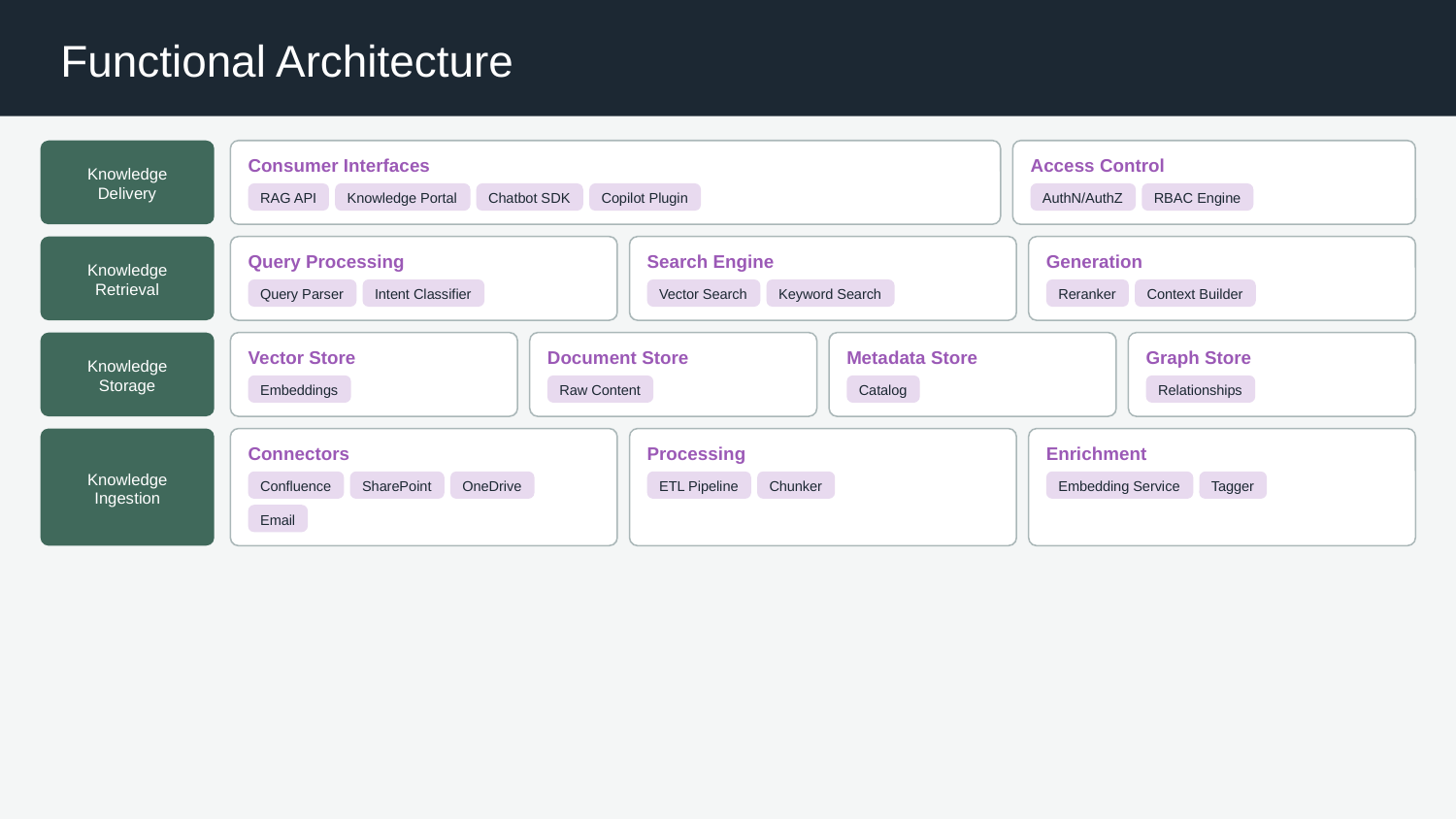

Functional Architecture

Consumer Interfaces
Access Control
Knowledge
Delivery

RAG API
Knowledge Portal
Chatbot SDK
Copilot Plugin
AuthN/AuthZ
RBAC Engine

Query Processing
Search Engine
Generation
Knowledge
Retrieval

Query Parser
Intent Classifier
Vector Search
Keyword Search
Reranker
Context Builder

Vector Store
Document Store
Metadata Store
Graph Store
Knowledge
Storage

Embeddings
Raw Content
Catalog
Relationships

Connectors
Processing
Enrichment
Knowledge
Ingestion

Confluence
SharePoint
OneDrive
ETL Pipeline
Chunker
Embedding Service
Tagger

Email